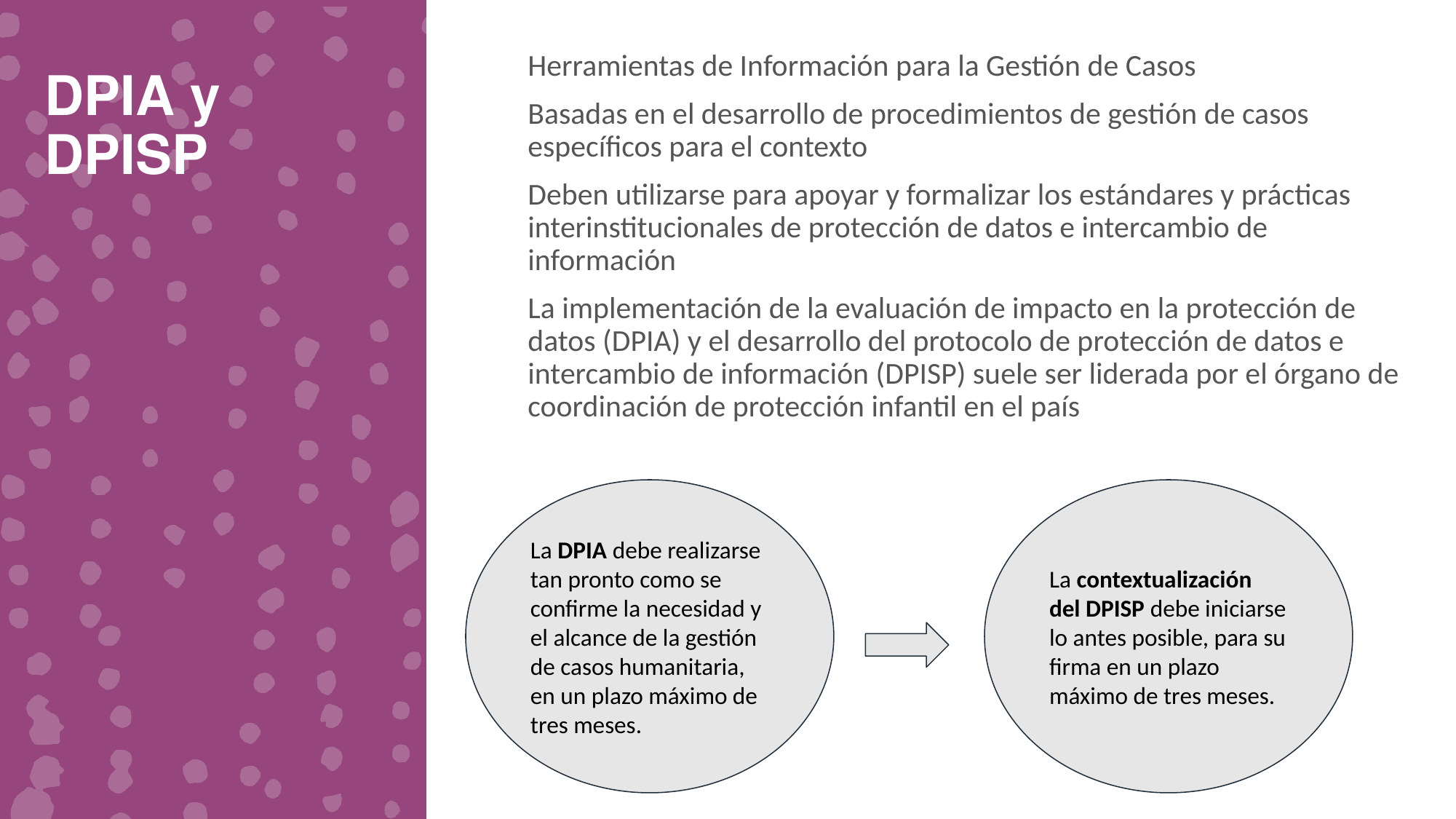

Herramientas de Información para la Gestión de Casos
Basadas en el desarrollo de procedimientos de gestión de casos específicos para el contexto
Deben utilizarse para apoyar y formalizar los estándares y prácticas interinstitucionales de protección de datos e intercambio de información
La implementación de la evaluación de impacto en la protección de datos (DPIA) y el desarrollo del protocolo de protección de datos e intercambio de información (DPISP) suele ser liderada por el órgano de coordinación de protección infantil en el país
DPIA y DPISP
La DPIA debe realizarse tan pronto como se confirme la necesidad y el alcance de la gestión de casos humanitaria, en un plazo máximo de tres meses.
La contextualización del DPISP debe iniciarse lo antes posible, para su firma en un plazo máximo de tres meses.